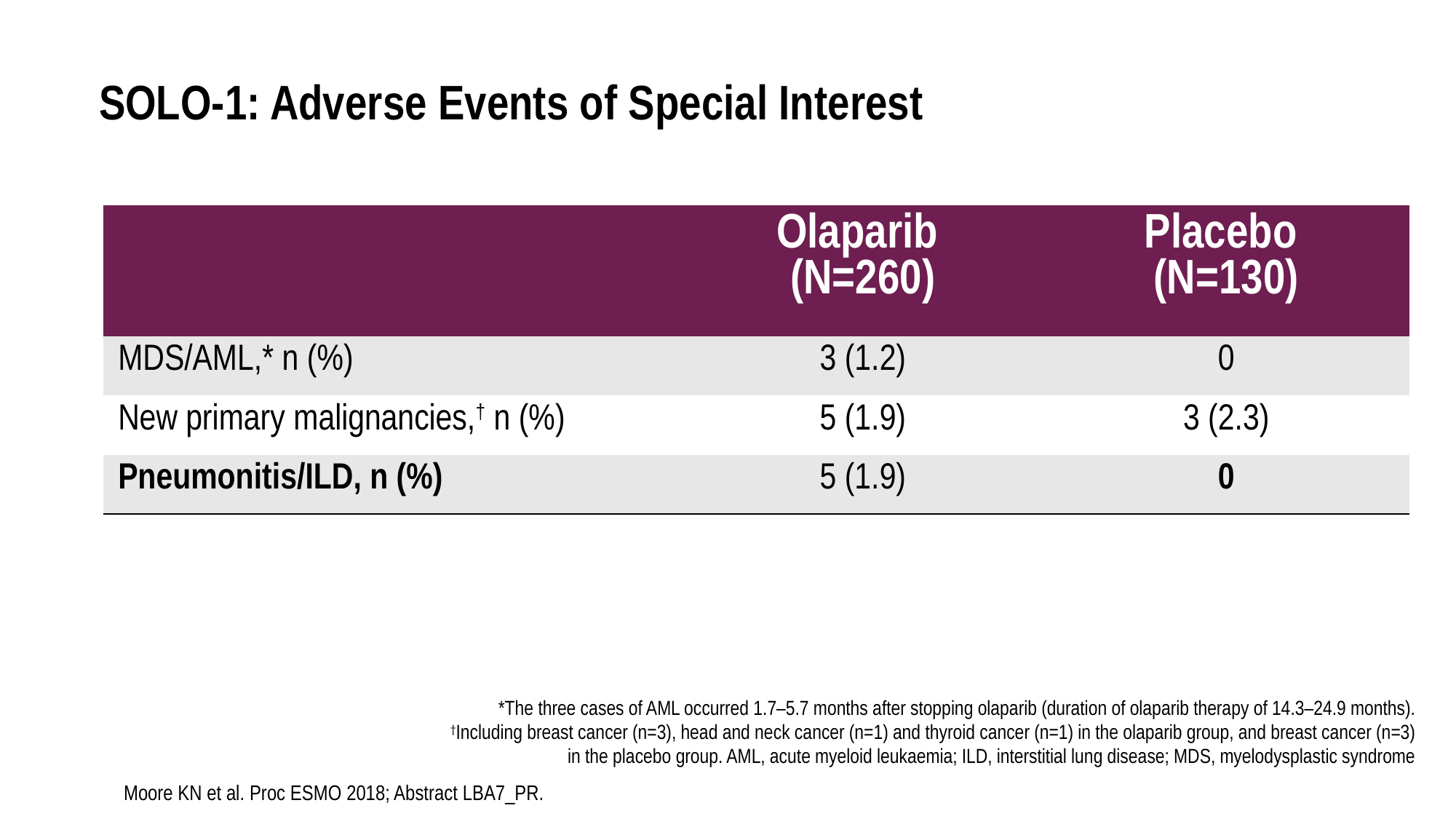

# SOLO-1: Adverse Events of Special Interest
|  | Olaparib (N=260) | Placebo (N=130) |
| --- | --- | --- |
| MDS/AML,\* n (%) | 3 (1.2) | 0 |
| New primary malignancies,† n (%) | 5 (1.9) | 3 (2.3) |
| Pneumonitis/ILD, n (%) | 5 (1.9) | 0 |
*The three cases of AML occurred 1.7–5.7 months after stopping olaparib (duration of olaparib therapy of 14.3–24.9 months). †Including breast cancer (n=3), head and neck cancer (n=1) and thyroid cancer (n=1) in the olaparib group, and breast cancer (n=3) in the placebo group. AML, acute myeloid leukaemia; ILD, interstitial lung disease; MDS, myelodysplastic syndrome
Moore KN et al. Proc ESMO 2018; Abstract LBA7_PR.